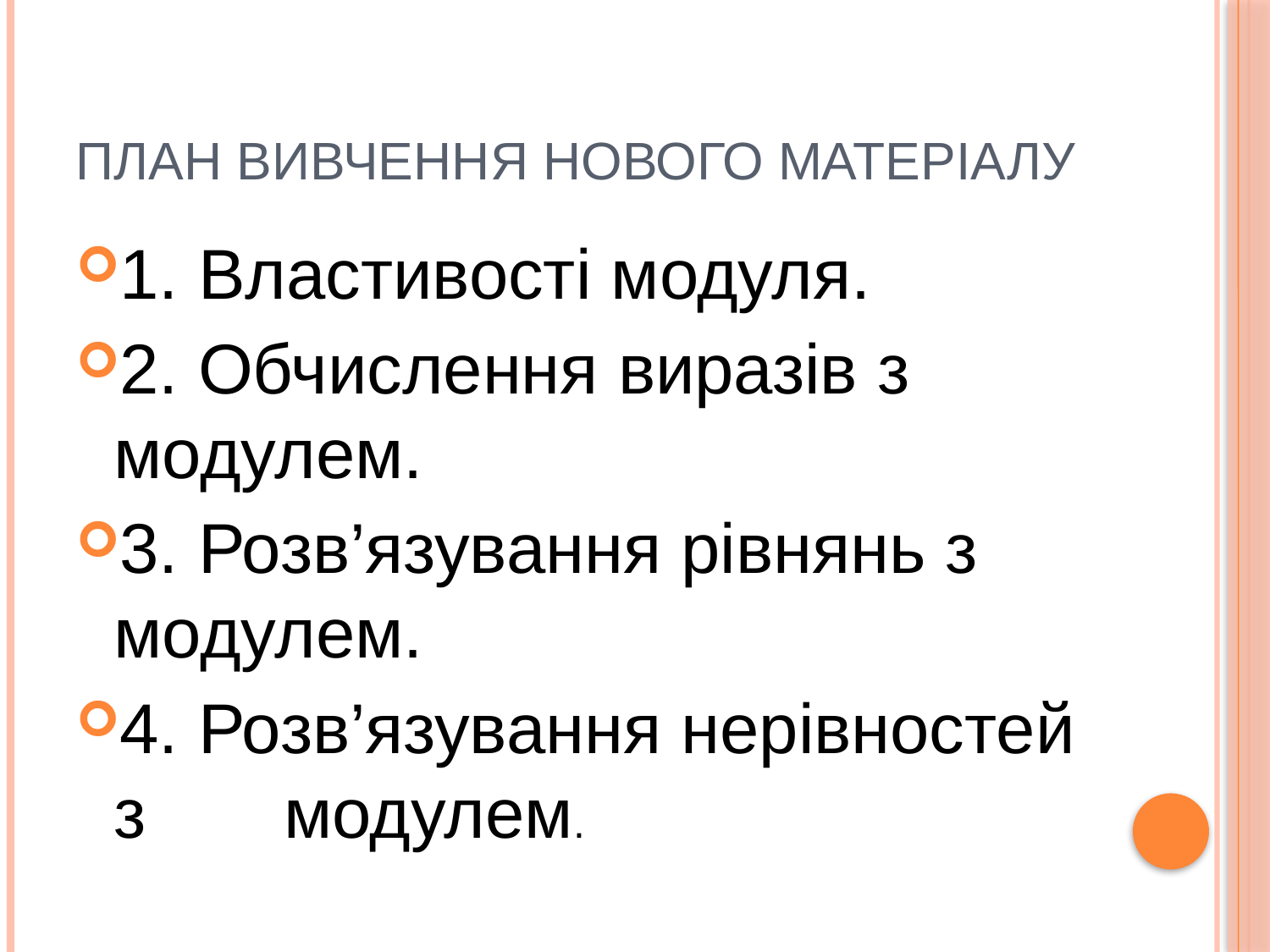

# План вивчення нового матеріалу
1. Властивості модуля.
2. Обчислення виразів з модулем.
3. Розв’язування рівнянь з модулем.
4. Розв’язування нерівностей з       модулем.